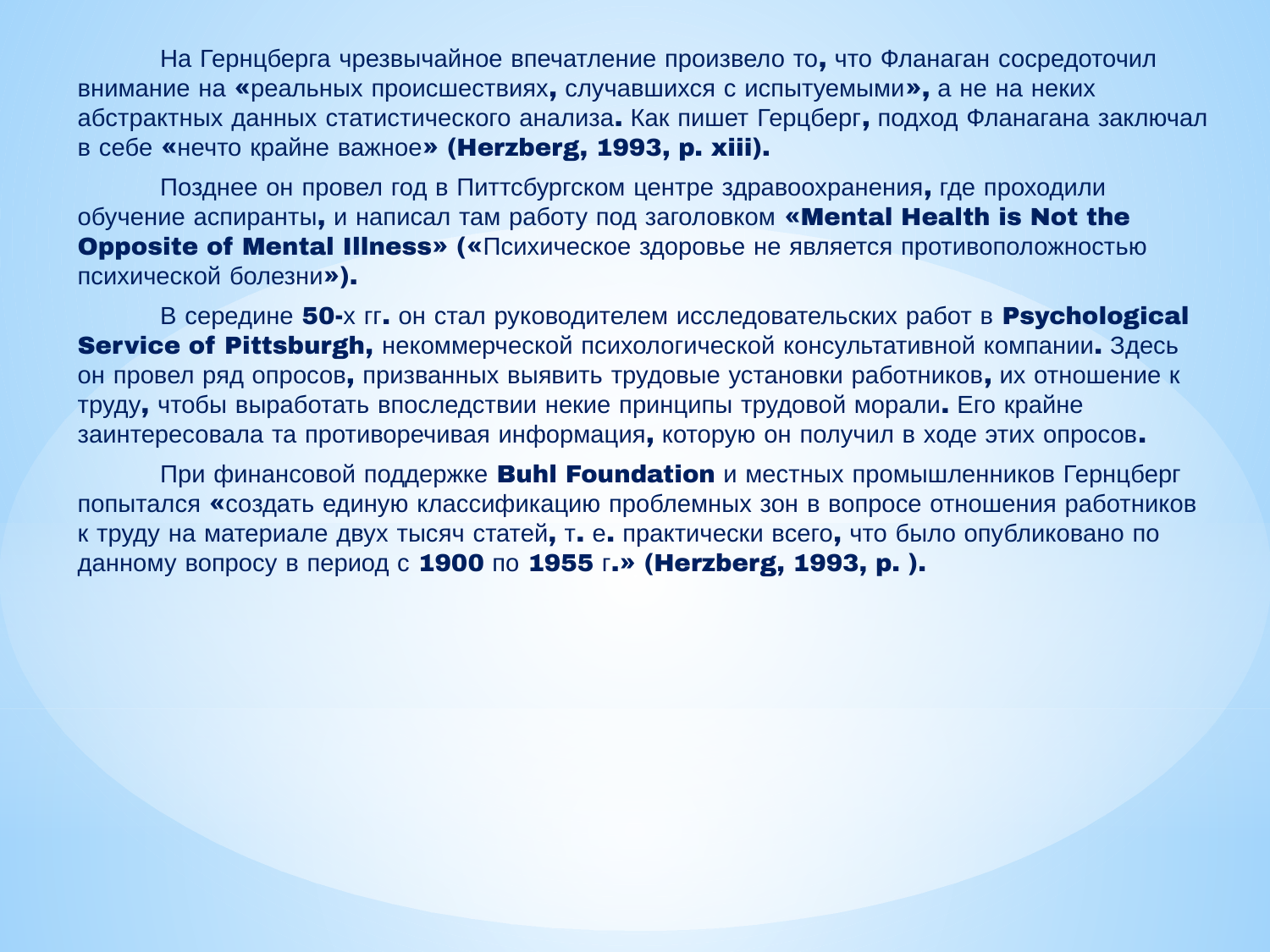

На Гернцберга чрезвычайное впечатление произвело то, что Фланаган сосредоточил внимание на «реальных происшествиях, случавшихся с испытуемыми», а не на неких абстрактных данных статистического анализа. Как пишет Герцберг, подход Фланагана заключал в себе «нечто крайне важное» (Herzberg, 1993, p. xiii).
          Позднее он провел год в Питтсбургском центре здравоохранения, где проходили обучение аспиранты, и написал там работу под заголовком «Mental Health is Not the Opposite of Mental Illness» («Психическое здоровье не является противоположностью психической болезни»).
          В середине 50-х гг. он стал руководителем исследовательских работ в Psychological Service of Pittsburgh, некоммерческой психологической консультативной компании. Здесь он провел ряд опросов, призванных выявить трудовые установки работников, их отношение к труду, чтобы выработать впоследствии некие принципы трудовой морали. Его крайне заинтересовала та противоречивая информация, которую он получил в ходе этих опросов.
          При финансовой поддержке Buhl Foundation и местных промышленников Гернцберг попытался «создать единую классификацию проблемных зон в вопросе отношения работников к труду на материале двух тысяч статей, т. е. практически всего, что было опубликовано по данному вопросу в период с 1900 по 1955 г.» (Herzberg, 1993, p. ).